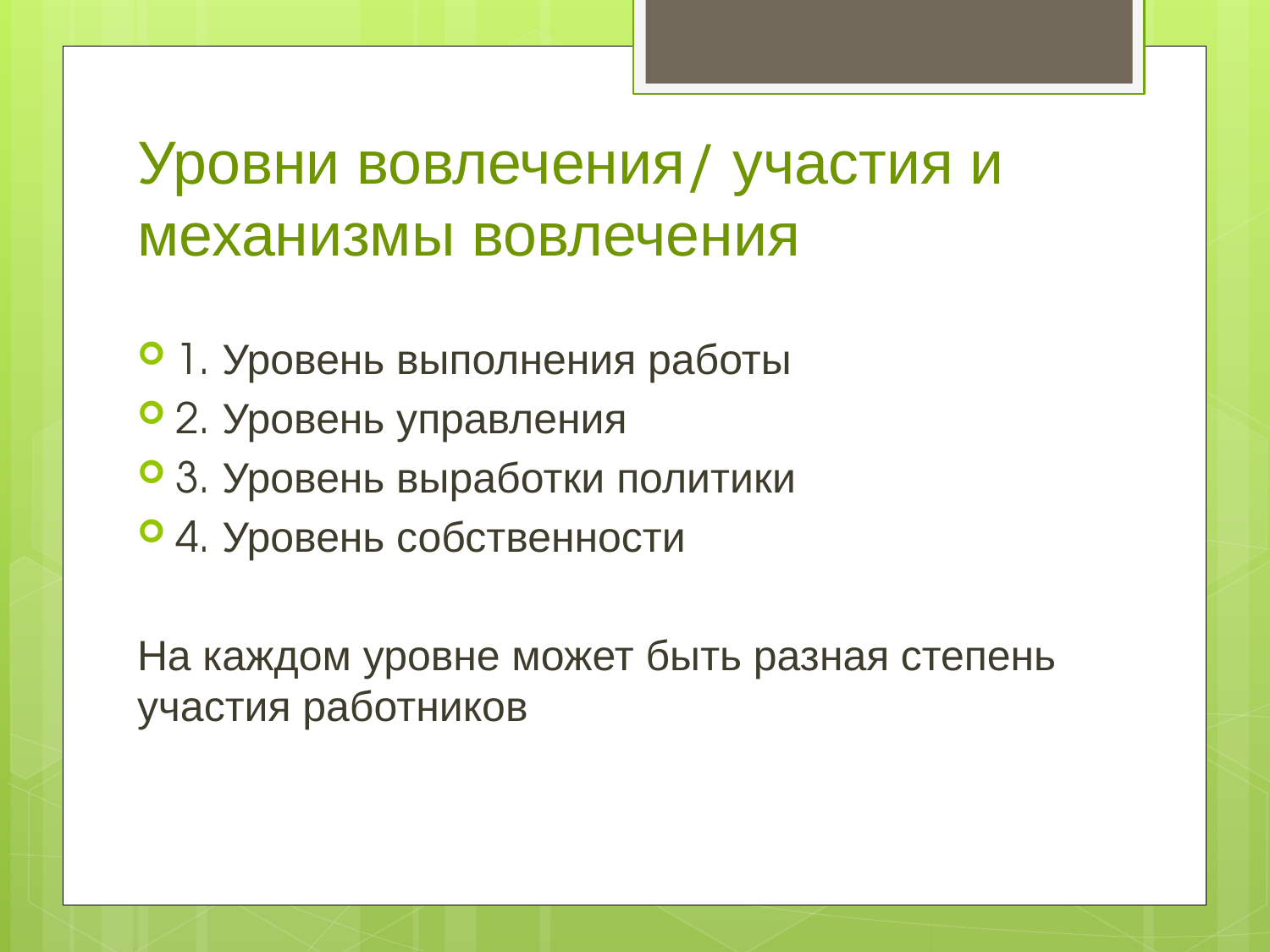

# Уровни вовлечения/ участия и механизмы вовлечения
1. Уровень выполнения работы
2. Уровень управления
3. Уровень выработки политики
4. Уровень собственности

На каждом уровне может быть разная степень участия работников